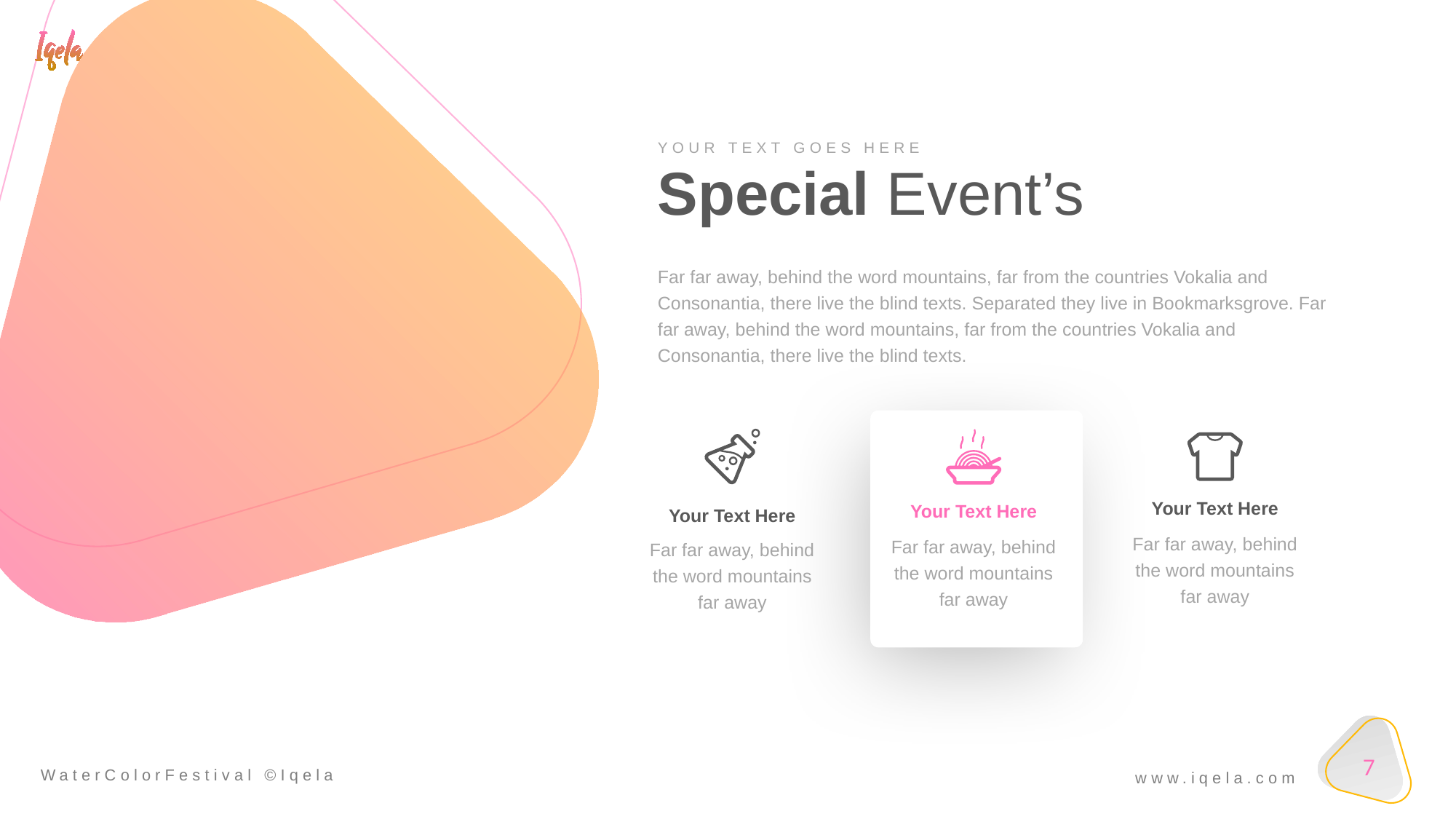

YOUR TEXT GOES HERE
Special Event’s
Far far away, behind the word mountains, far from the countries Vokalia and Consonantia, there live the blind texts. Separated they live in Bookmarksgrove. Far far away, behind the word mountains, far from the countries Vokalia and Consonantia, there live the blind texts.

Your Text Here
Far far away, behind the word mountains far away

Your Text Here
Far far away, behind the word mountains far away

Your Text Here
Far far away, behind the word mountains far away